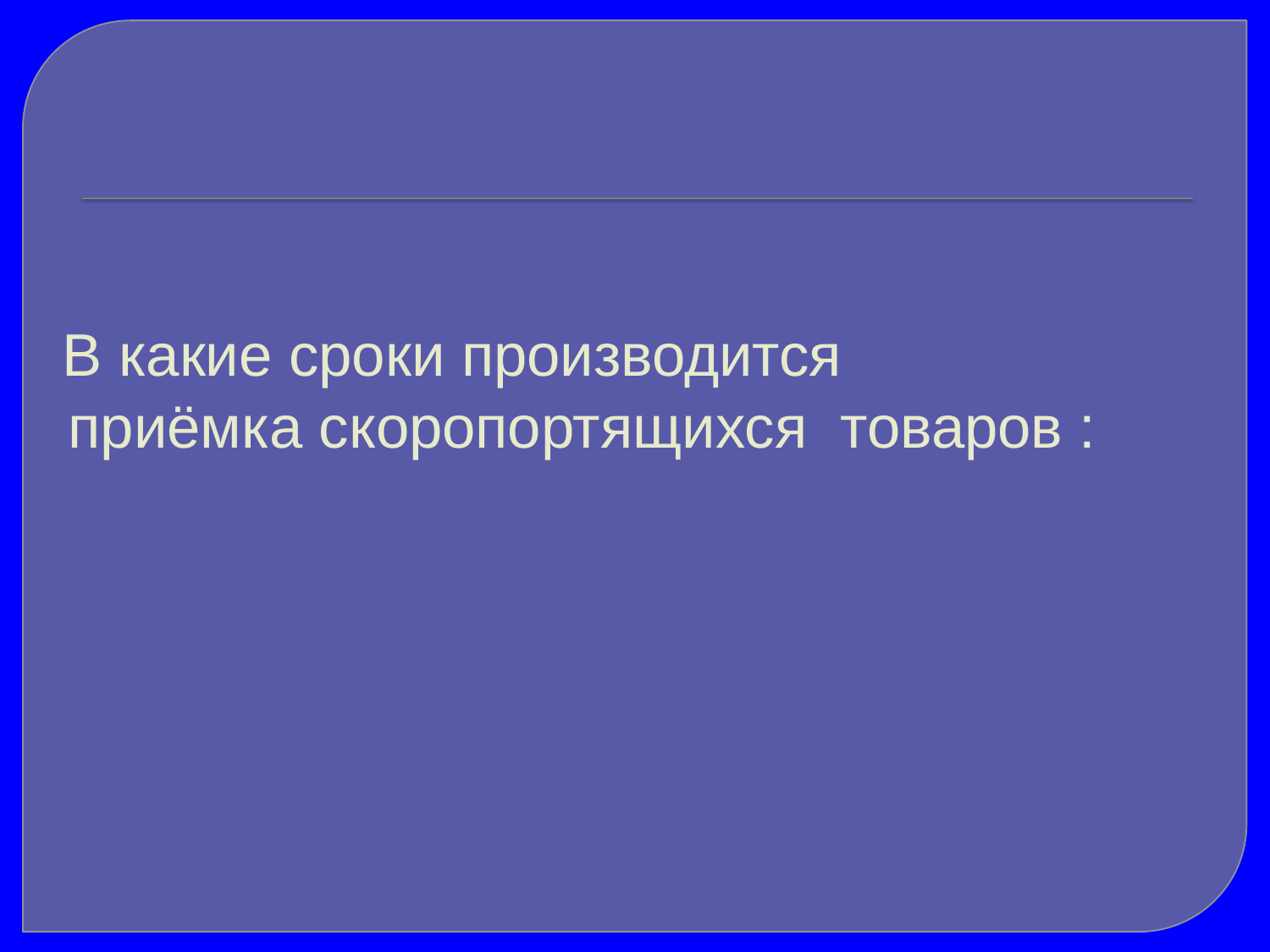

В какие сроки производится
приёмка скоропортящихся  товаров :